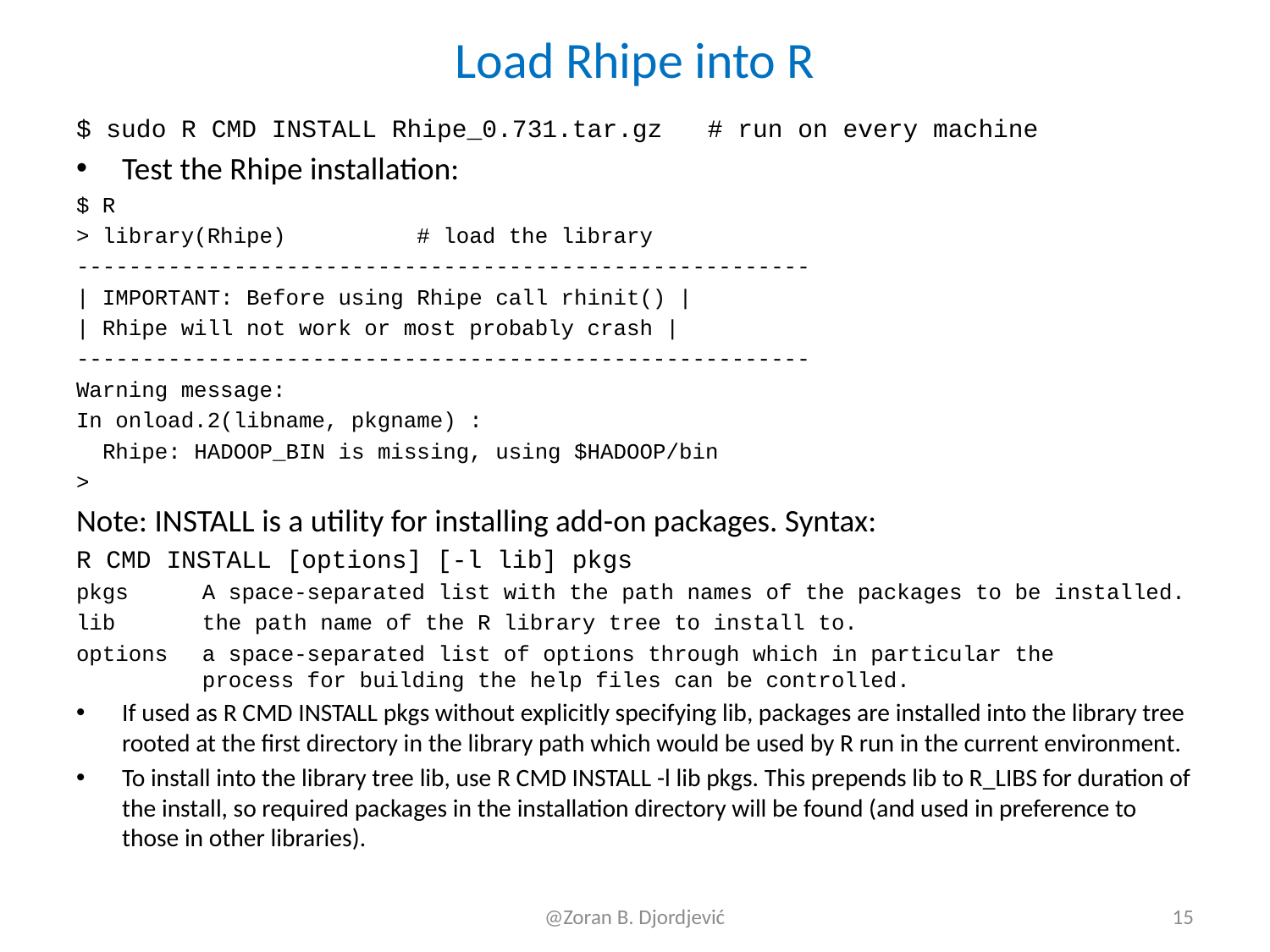

# Load Rhipe into R
$ sudo R CMD INSTALL Rhipe_0.731.tar.gz   # run on every machine
Test the Rhipe installation:
$ R
> library(Rhipe)          # load the library
--------------------------------------------------------
| IMPORTANT: Before using Rhipe call rhinit() |
| Rhipe will not work or most probably crash |
--------------------------------------------------------
Warning message:
In onload.2(libname, pkgname) :
  Rhipe: HADOOP_BIN is missing, using $HADOOP/bin
>
Note: INSTALL is a utility for installing add-on packages. Syntax:
R CMD INSTALL [options] [-l lib] pkgs
pkgs	 A space-separated list with the path names of the packages to be installed.
lib	 the path name of the R library tree to install to.
options	 a space-separated list of options through which in particular the    	 process for building the help files can be controlled.
If used as R CMD INSTALL pkgs without explicitly specifying lib, packages are installed into the library tree rooted at the first directory in the library path which would be used by R run in the current environment.
To install into the library tree lib, use R CMD INSTALL -l lib pkgs. This prepends lib to R_LIBS for duration of the install, so required packages in the installation directory will be found (and used in preference to those in other libraries).
@Zoran B. Djordjević
15